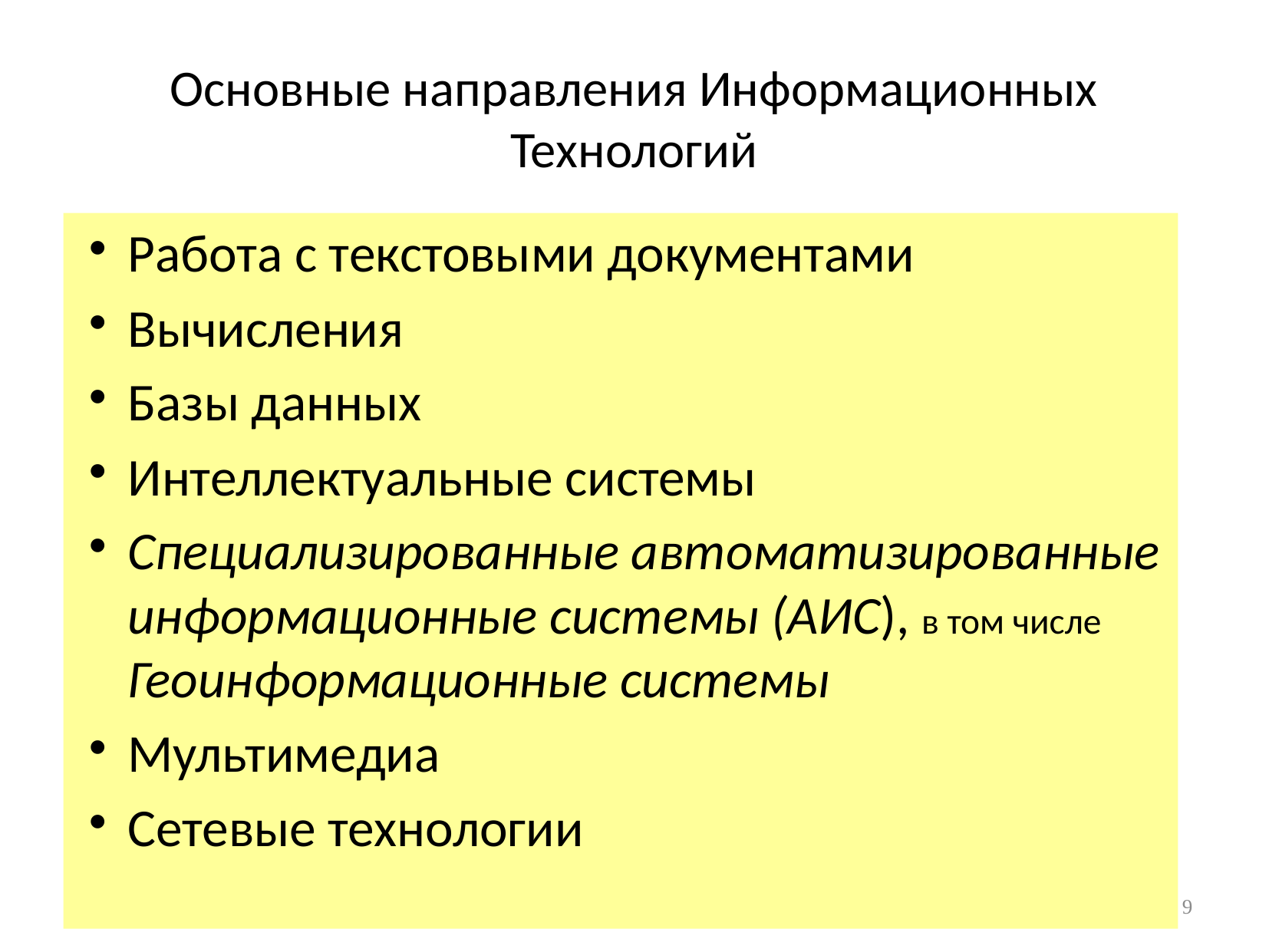

# Основные направления Информационных Технологий
Работа с текстовыми документами
Вычисления
Базы данных
Интеллектуальные системы
Специализированные автоматизированные информационные системы (АИС), в том числе Геоинформационные системы
Мультимедиа
Сетевые технологии
9